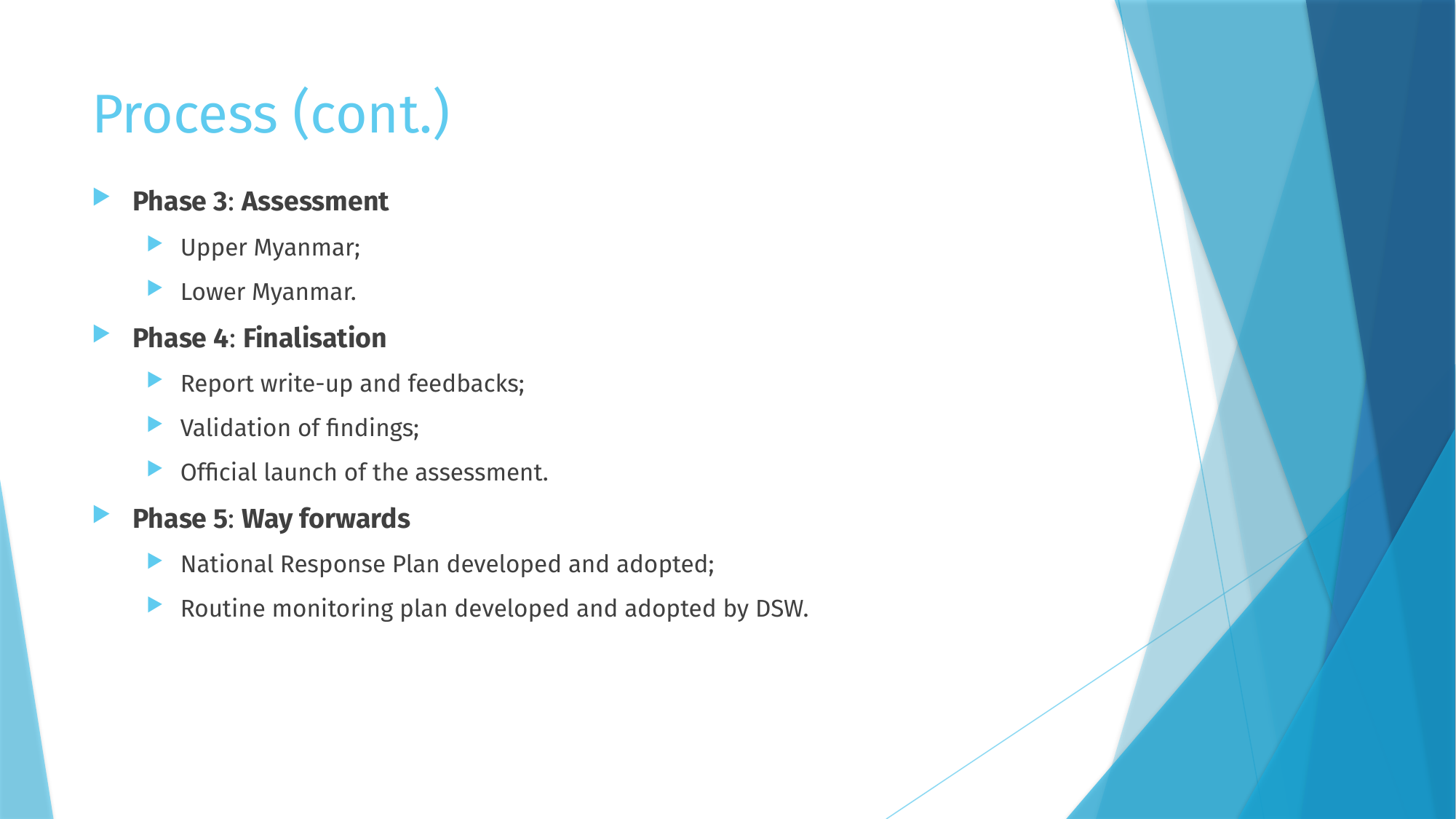

# Process (cont.)
Phase 3: Assessment
Upper Myanmar;
Lower Myanmar.
Phase 4: Finalisation
Report write-up and feedbacks;
Validation of findings;
Official launch of the assessment.
Phase 5: Way forwards
National Response Plan developed and adopted;
Routine monitoring plan developed and adopted by DSW.